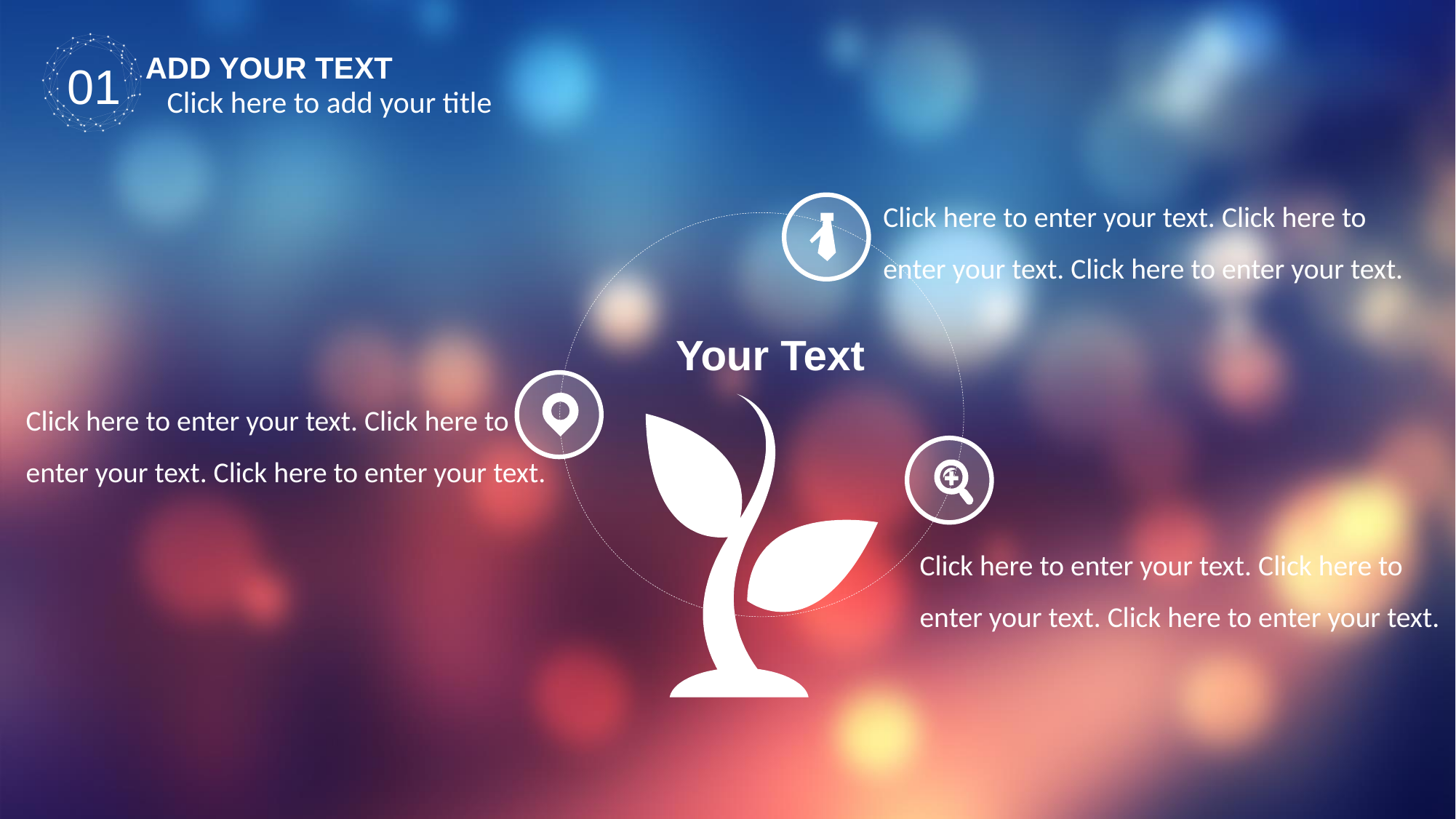

ADD YOUR TEXT
01
Click here to add your title
Click here to enter your text. Click here to enter your text. Click here to enter your text.

Your Text

Click here to enter your text. Click here to enter your text. Click here to enter your text.

Click here to enter your text. Click here to enter your text. Click here to enter your text.